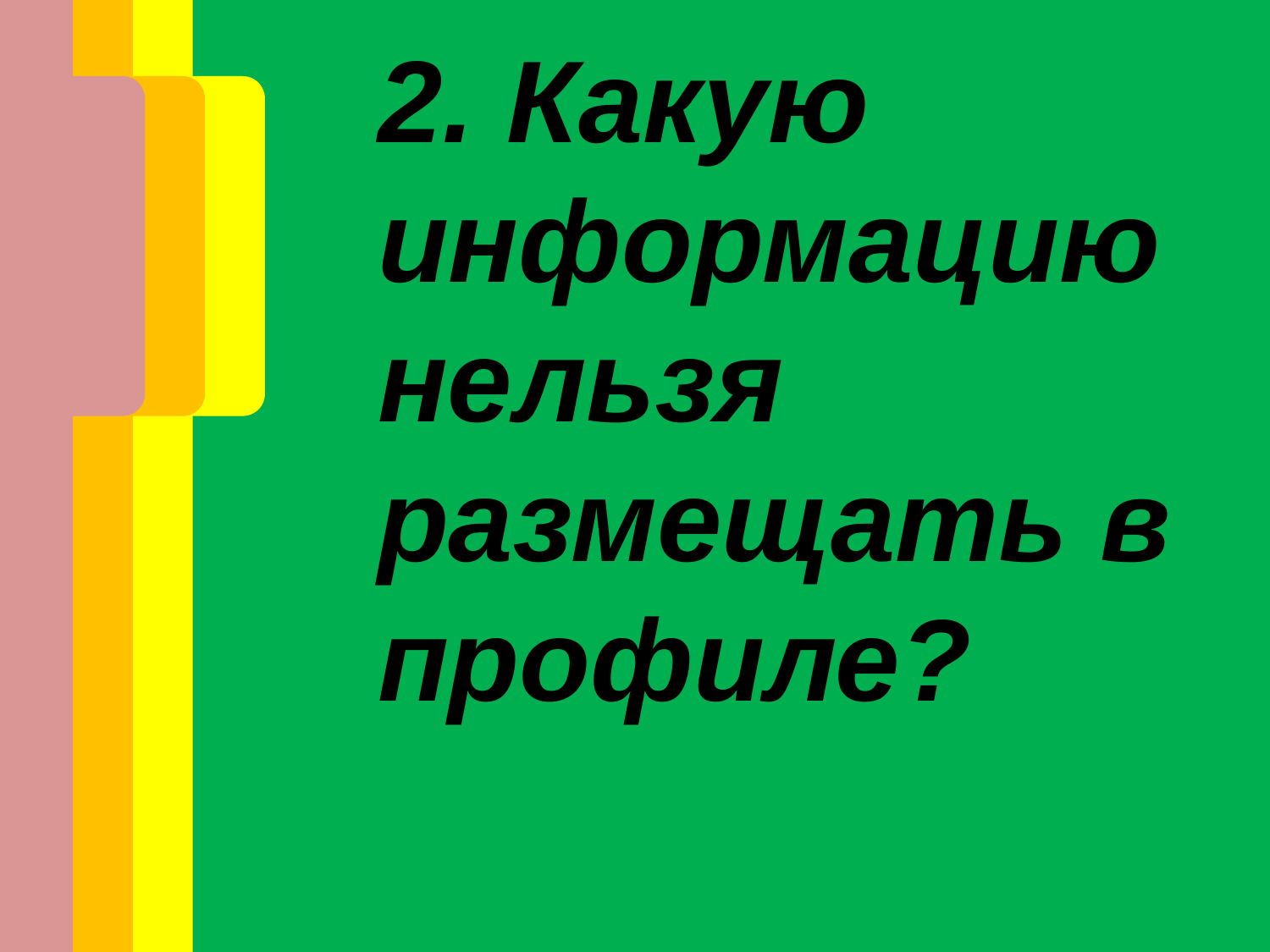

2. Какую информацию нельзя размещать в профиле?